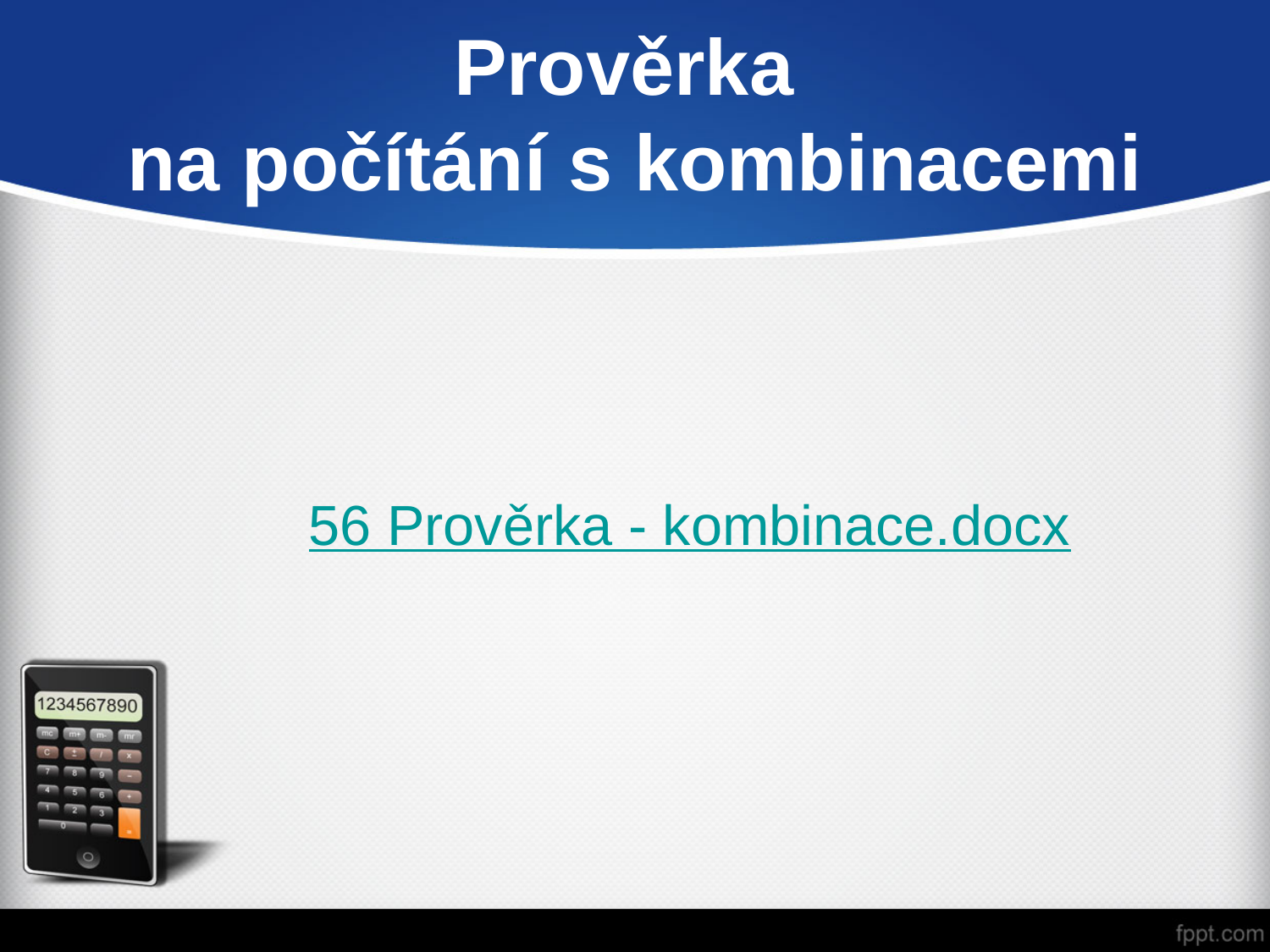

# Prověrka na počítání s kombinacemi

56 Prověrka - kombinace.docx